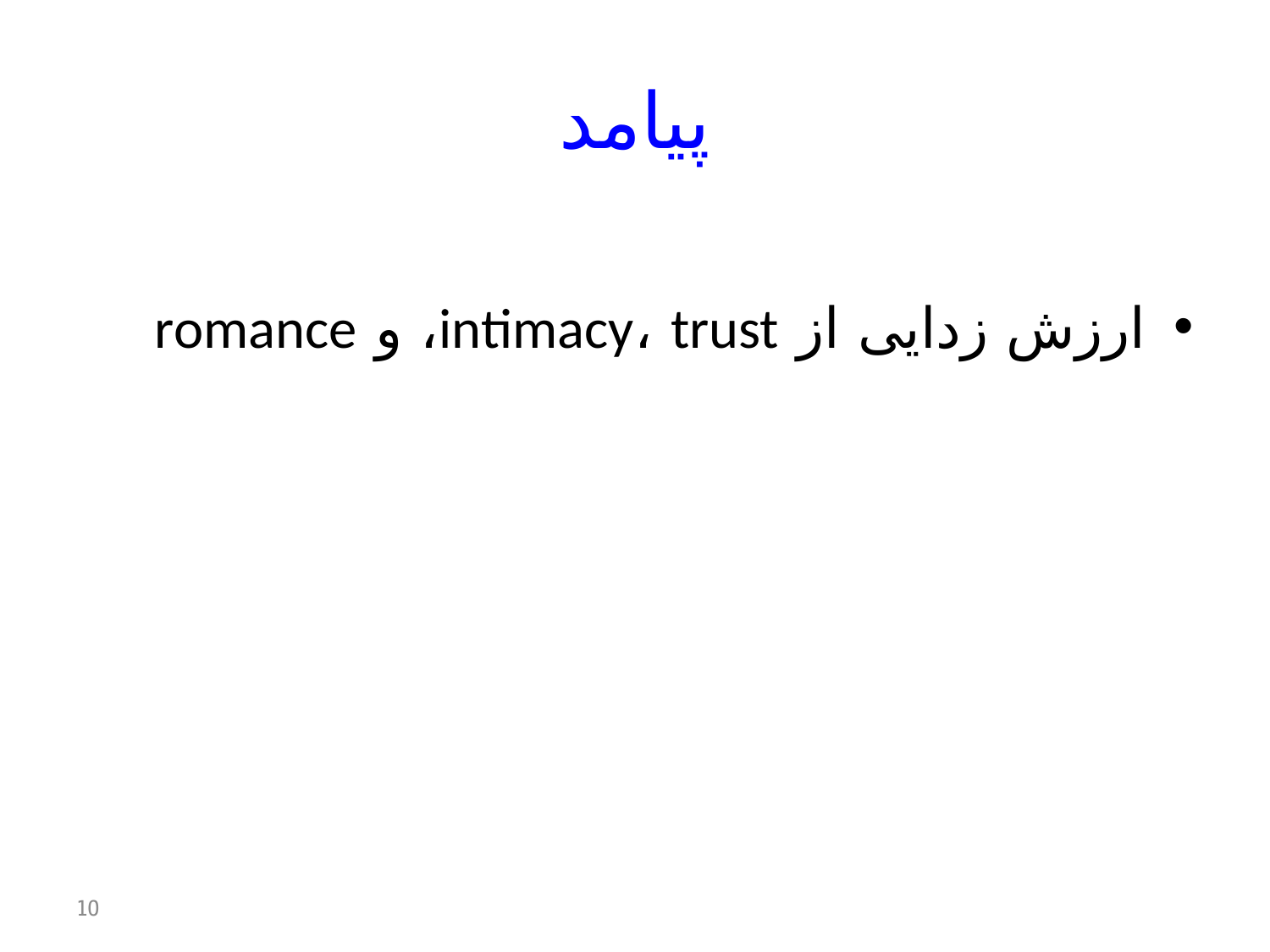

# پیامد

ارزش زدایی از intimacy، trust، و romance

10